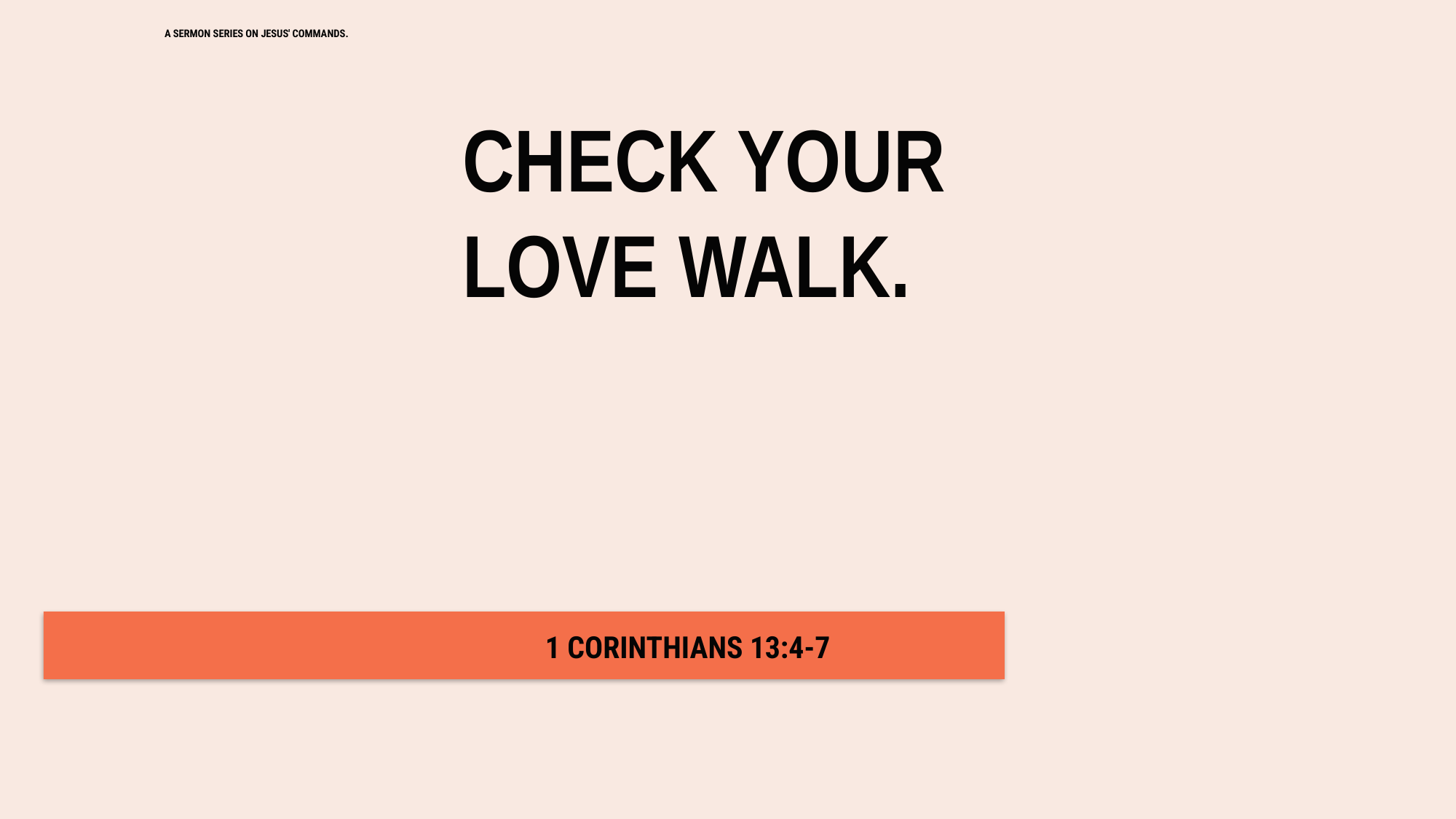

A SERMON SERIES ON JESUS' COMMANDS.
CHECK YOUR
LOVE WALK.

1 CORINTHIANS 13:4-7